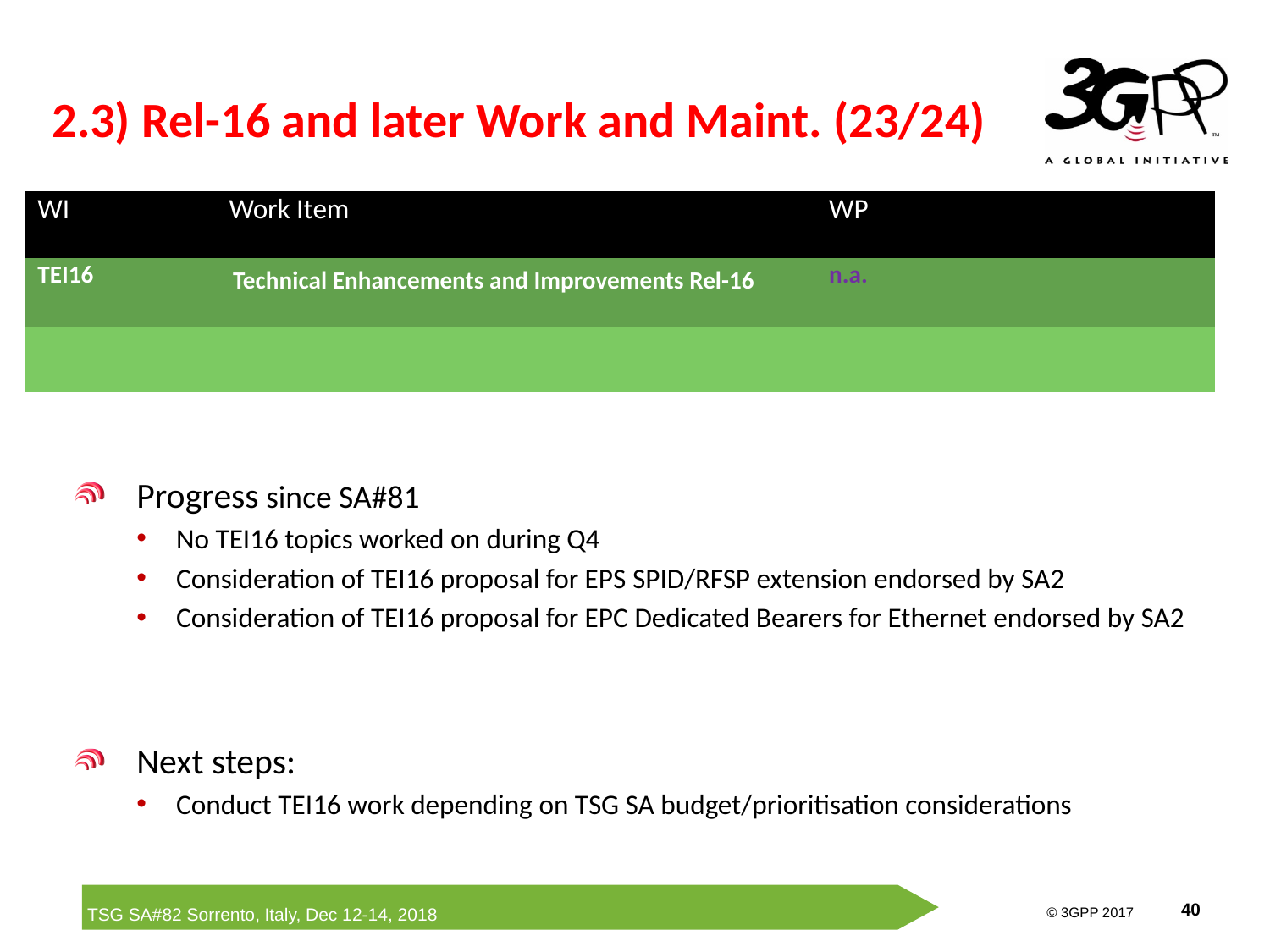

# 2.3) Rel-16 and later Work and Maint. (23/24)
| WI | Work Item | WP |  |  |
| --- | --- | --- | --- | --- |
| TEI16 | Technical Enhancements and Improvements Rel-16 | n.a. |  |  |
|  |  |  |  |  |
Progress since SA#81
No TEI16 topics worked on during Q4
Consideration of TEI16 proposal for EPS SPID/RFSP extension endorsed by SA2
Consideration of TEI16 proposal for EPC Dedicated Bearers for Ethernet endorsed by SA2

Next steps:
Conduct TEI16 work depending on TSG SA budget/prioritisation considerations